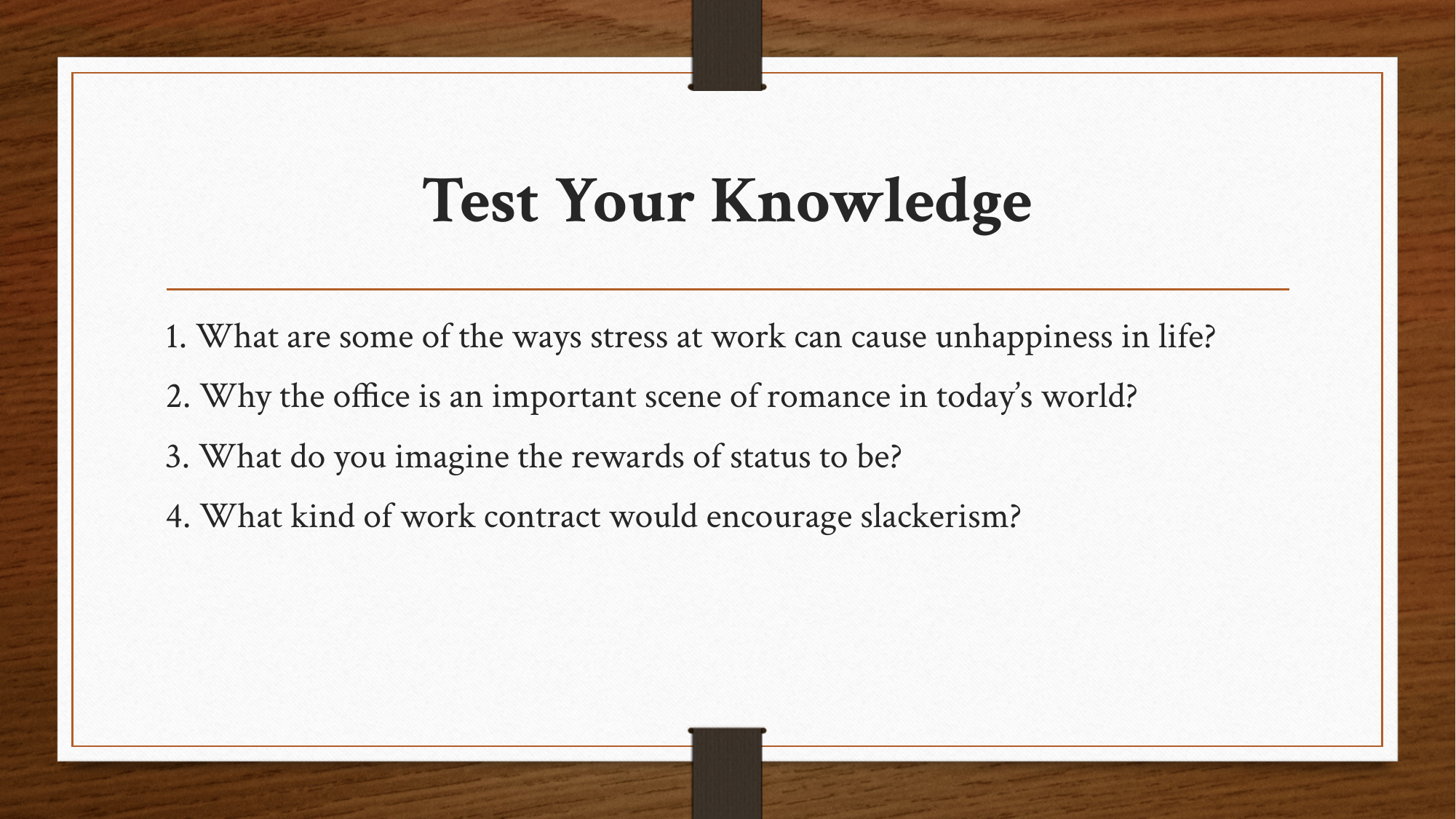

# Test Your Knowledge
1. What are some of the ways stress at work can cause unhappiness in life?
2. Why the office is an important scene of romance in today’s world?
3. What do you imagine the rewards of status to be?
4. What kind of work contract would encourage slackerism?